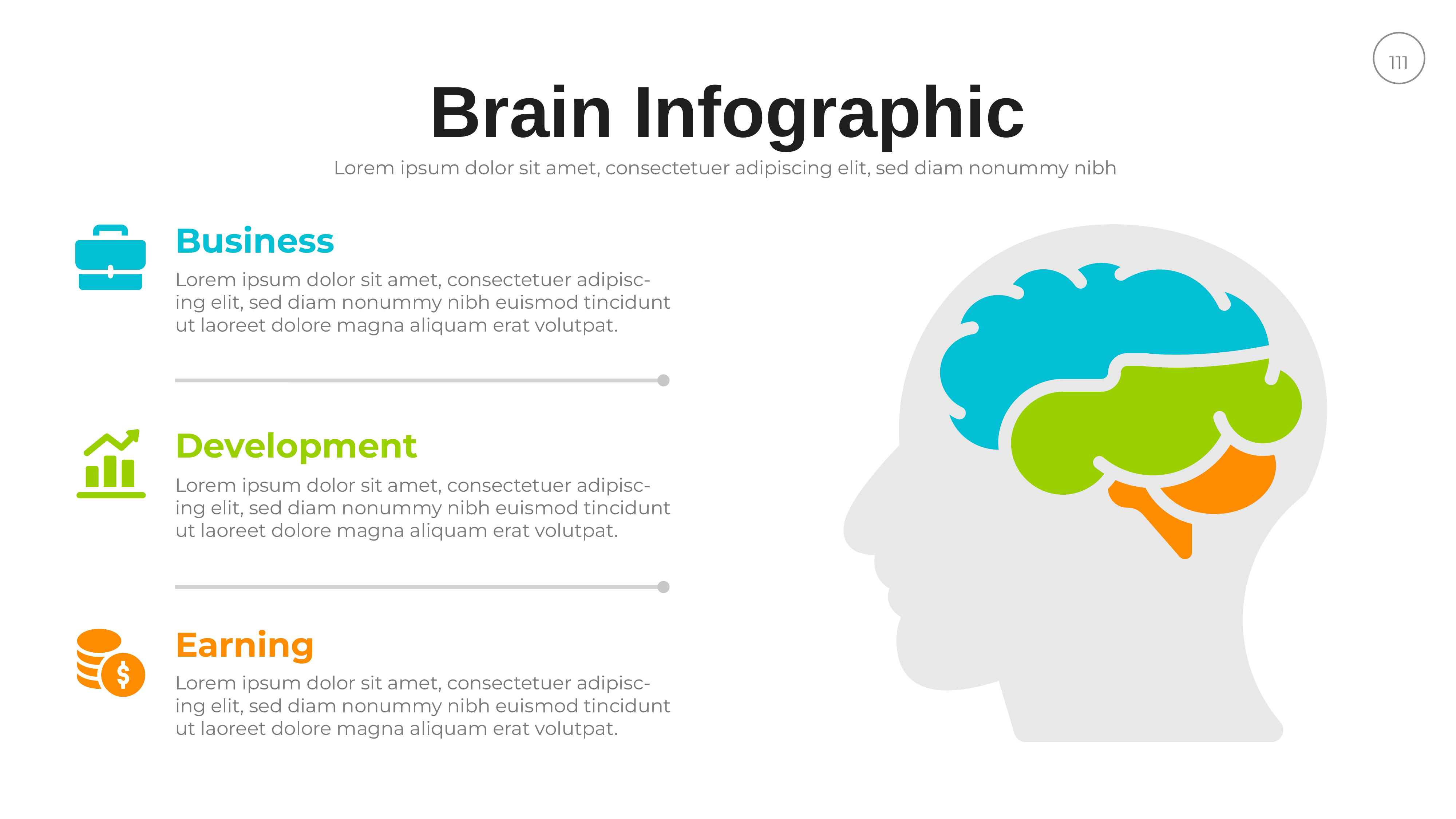

Brain Infographic
Lorem ipsum dolor sit amet, consectetuer adipiscing elit, sed diam nonummy nibh
Business

Lorem ipsum dolor sit amet, consectetuer adipisc-ing elit, sed diam nonummy nibh euismod tincidunt ut laoreet dolore magna aliquam erat volutpat.

Development

Lorem ipsum dolor sit amet, consectetuer adipisc-ing elit, sed diam nonummy nibh euismod tincidunt ut laoreet dolore magna aliquam erat volutpat.

Earning

Lorem ipsum dolor sit amet, consectetuer adipisc-ing elit, sed diam nonummy nibh euismod tincidunt ut laoreet dolore magna aliquam erat volutpat.